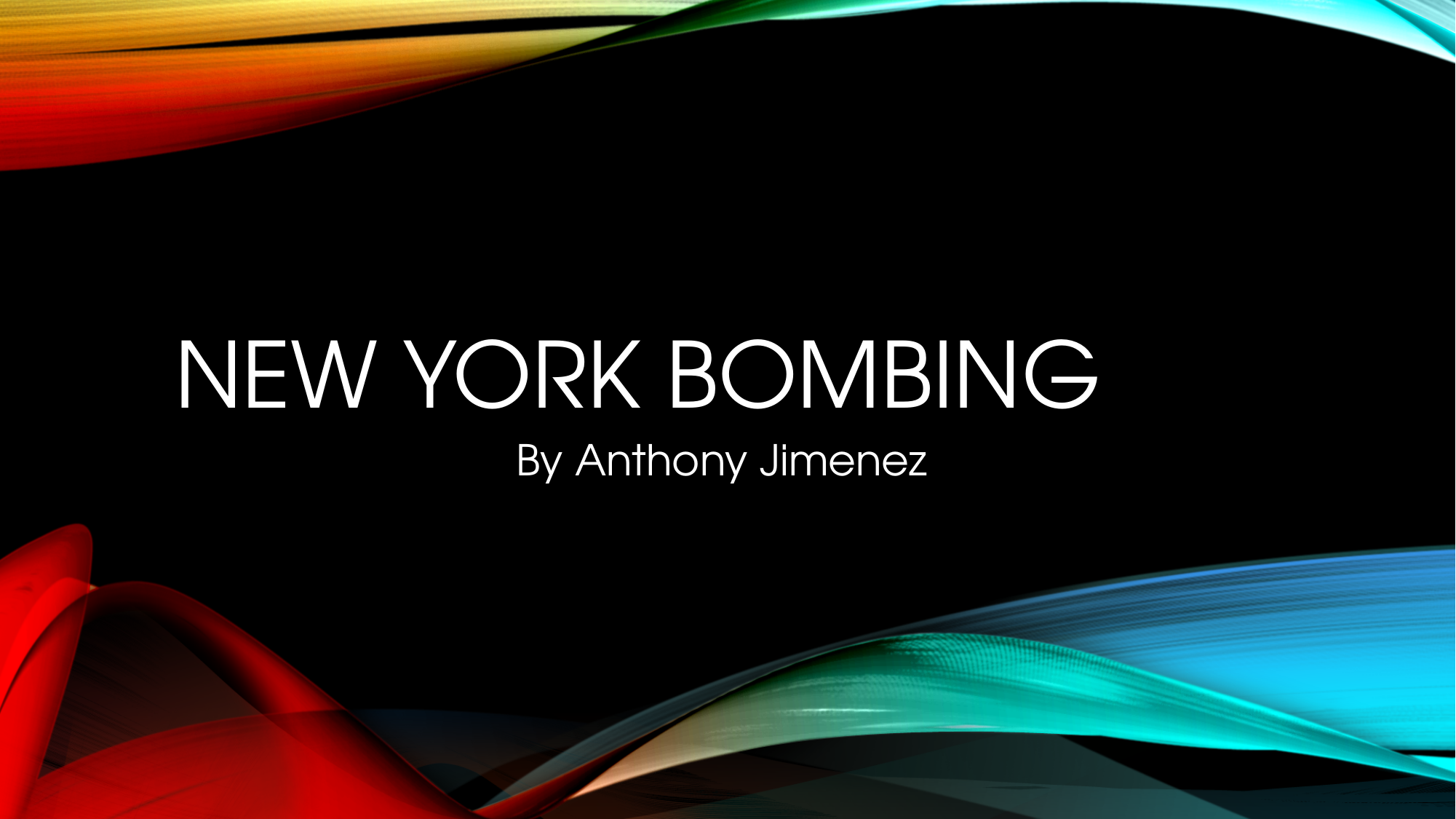

# New York Bombing
By Anthony Jimenez